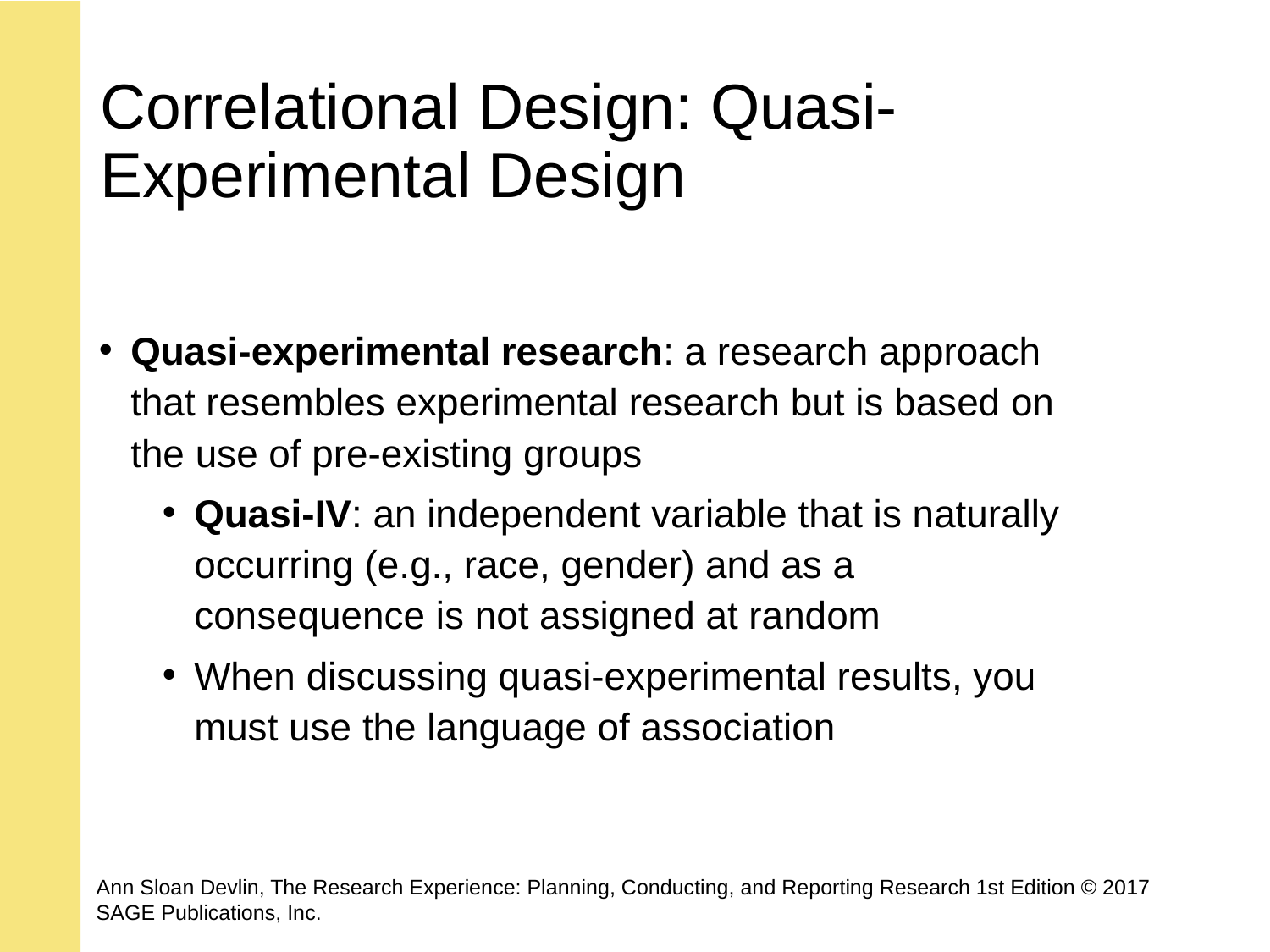

# Correlational Design: Quasi-Experimental Design
Quasi-experimental research: a research approach that resembles experimental research but is based on the use of pre-existing groups
Quasi-IV: an independent variable that is naturally occurring (e.g., race, gender) and as a consequence is not assigned at random
When discussing quasi-experimental results, you must use the language of association